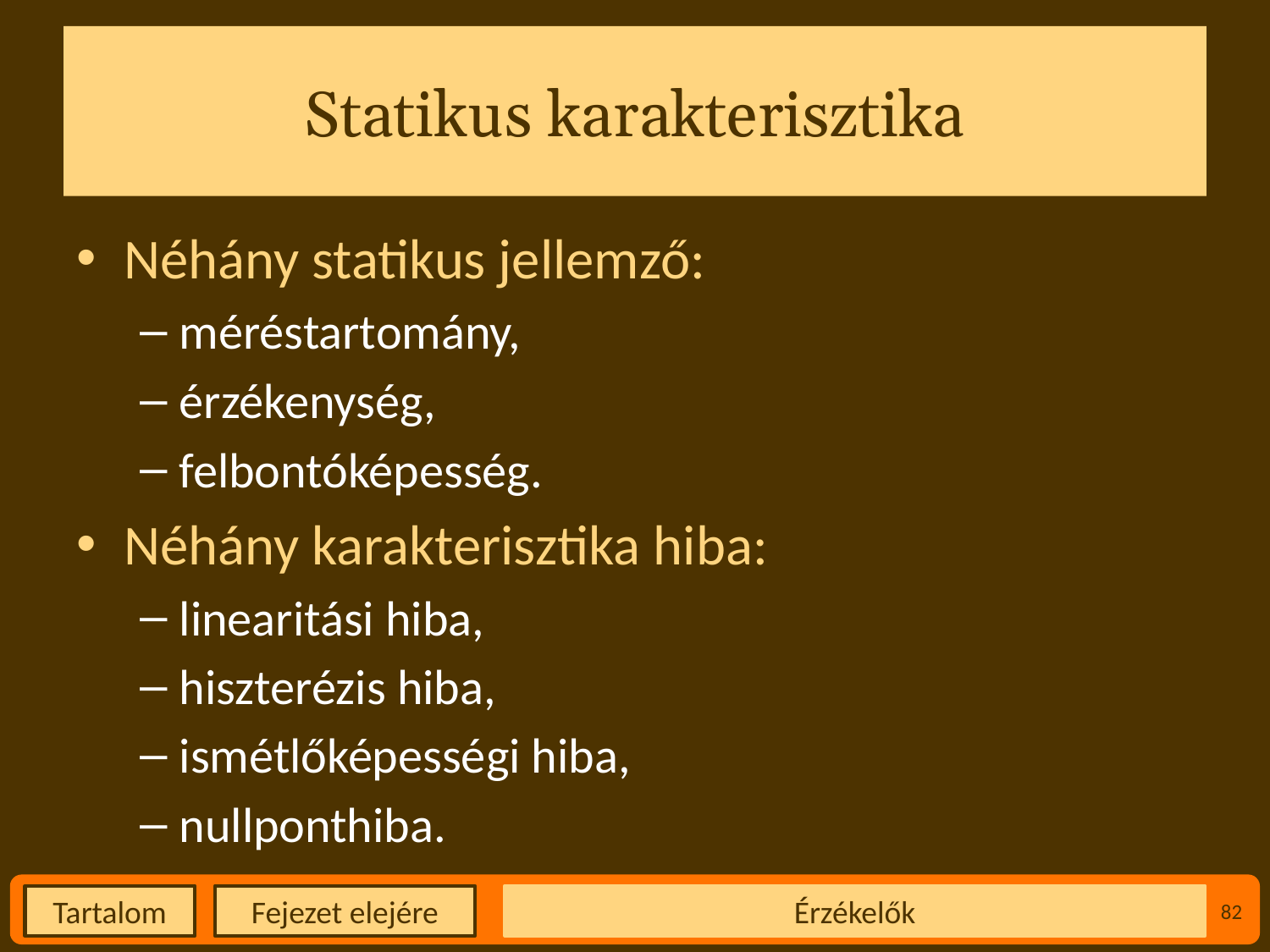

# Statikus karakterisztika
Néhány statikus jellemző:
méréstartomány,
érzékenység,
felbontóképesség.
Néhány karakterisztika hiba:
linearitási hiba,
hiszterézis hiba,
ismétlőképességi hiba,
nullponthiba.
Érzékelők
82
Fejezet elejére